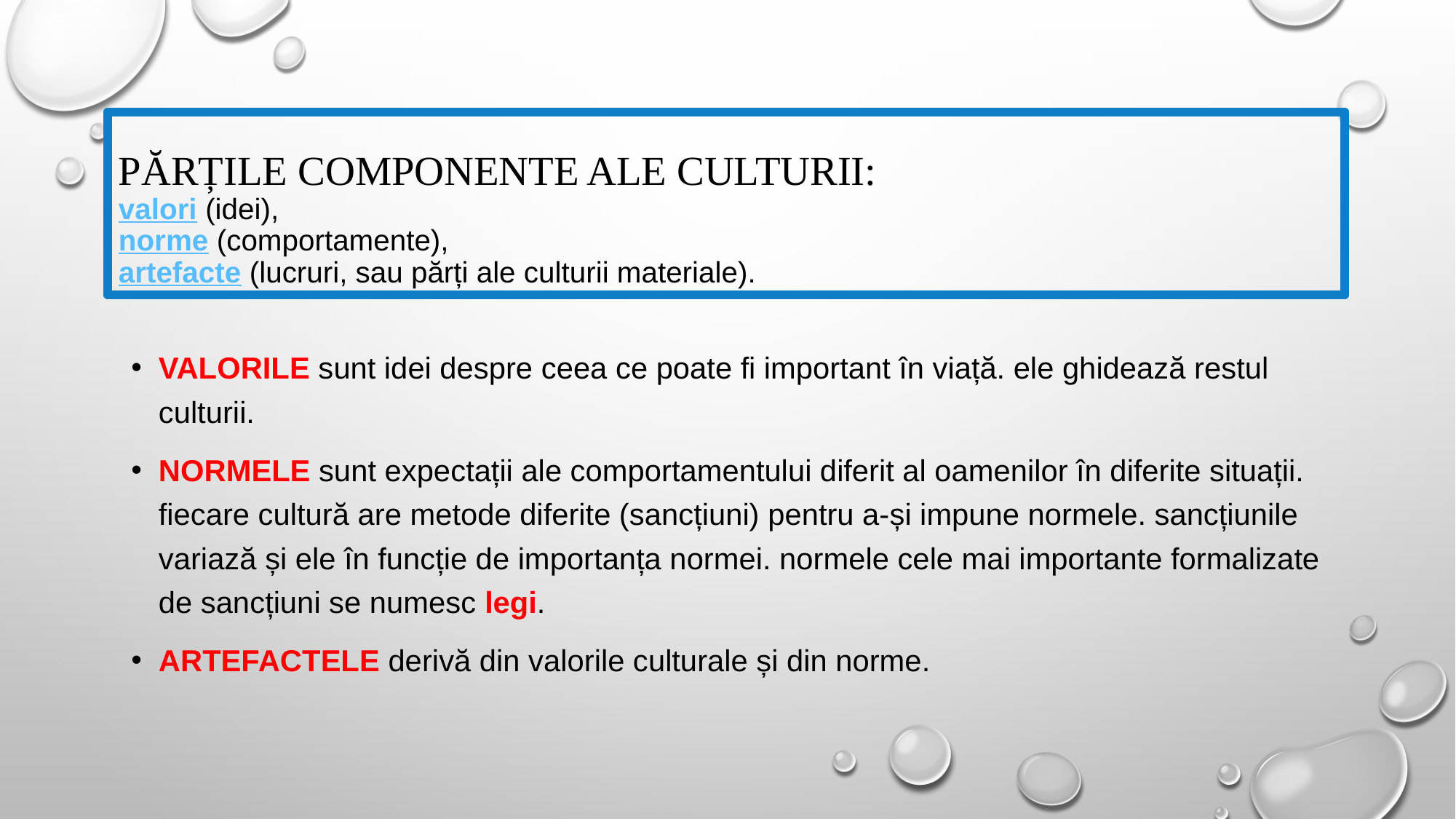

# PĂRȚILE COMPONENTE ALE CULTURII:  valori (idei),  norme (comportamente), artefacte (lucruri, sau părți ale culturii materiale).
VALORILE sunt idei despre ceea ce poate fi important în viață. ele ghidează restul culturii.
NORMELE sunt expectații ale comportamentului diferit al oamenilor în diferite situații. fiecare cultură are metode diferite (sancțiuni) pentru a-și impune normele. sancțiunile variază și ele în funcție de importanța normei. normele cele mai importante formalizate de sancțiuni se numesc legi.
ARTEFACTELE derivă din valorile culturale și din norme.